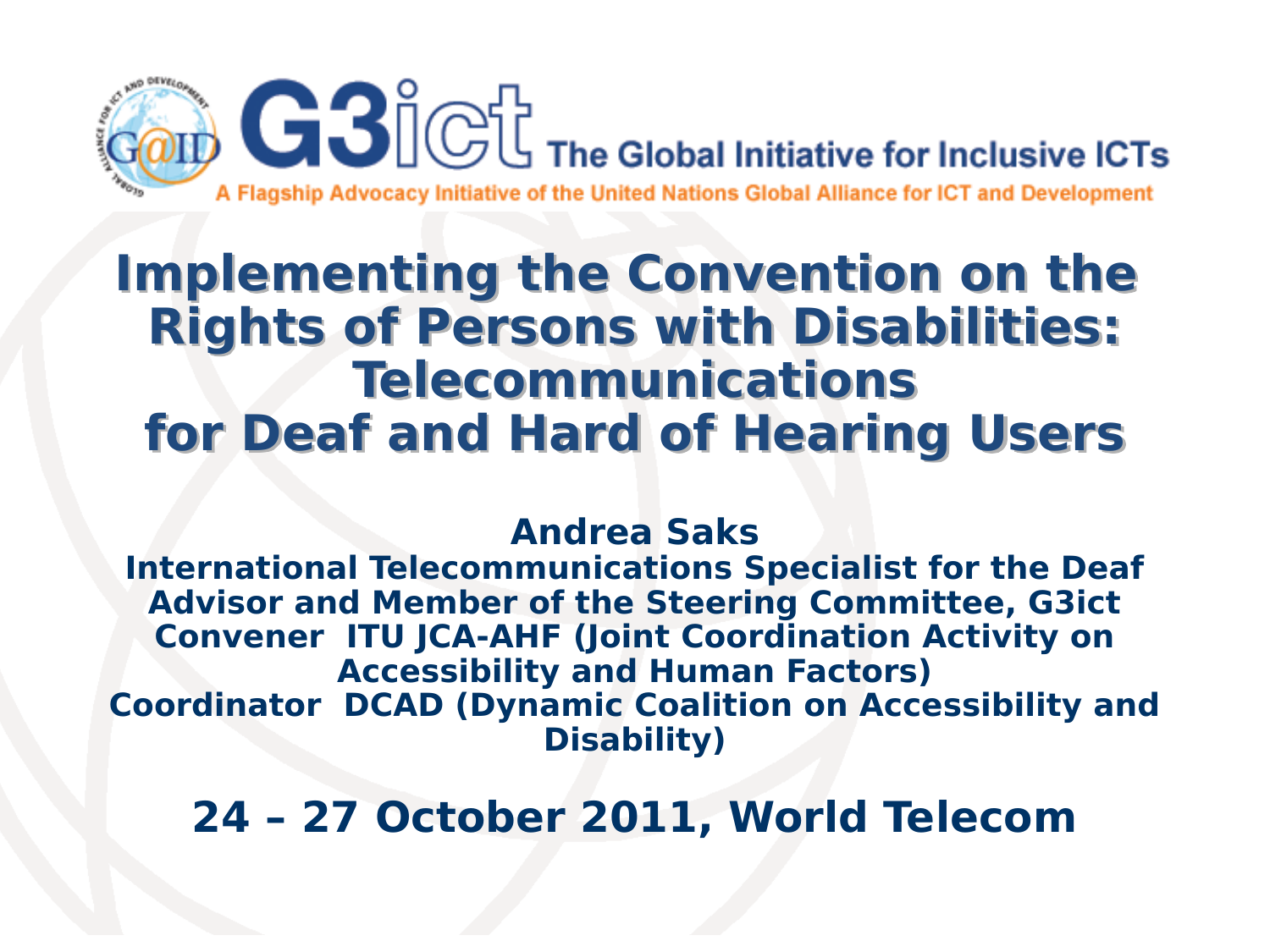

# Implementing the Convention on the Rights of Persons with Disabilities: Telecommunications for Deaf and Hard of Hearing Users

Andrea Saks
International Telecommunications Specialist for the Deaf
Advisor and Member of the Steering Committee, G3ict
Convener  ITU JCA-AHF (Joint Coordination Activity on Accessibility and Human Factors)
Coordinator  DCAD (Dynamic Coalition on Accessibility and Disability)

24 – 27 October 2011, World Telecom